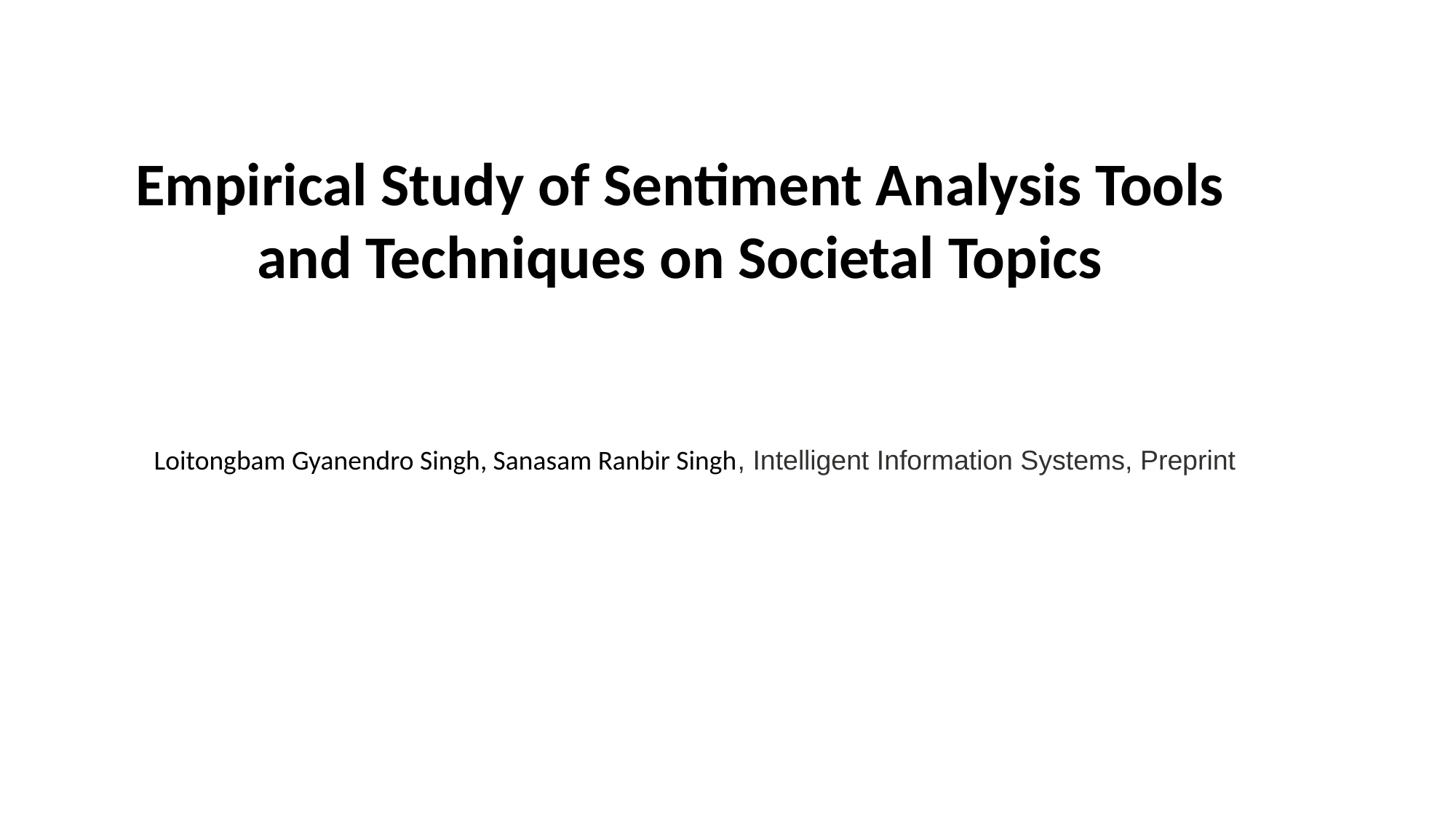

Empirical Study of Sentiment Analysis Tools and Techniques on Societal Topics
Loitongbam Gyanendro Singh, Sanasam Ranbir Singh, Intelligent Information Systems, Preprint